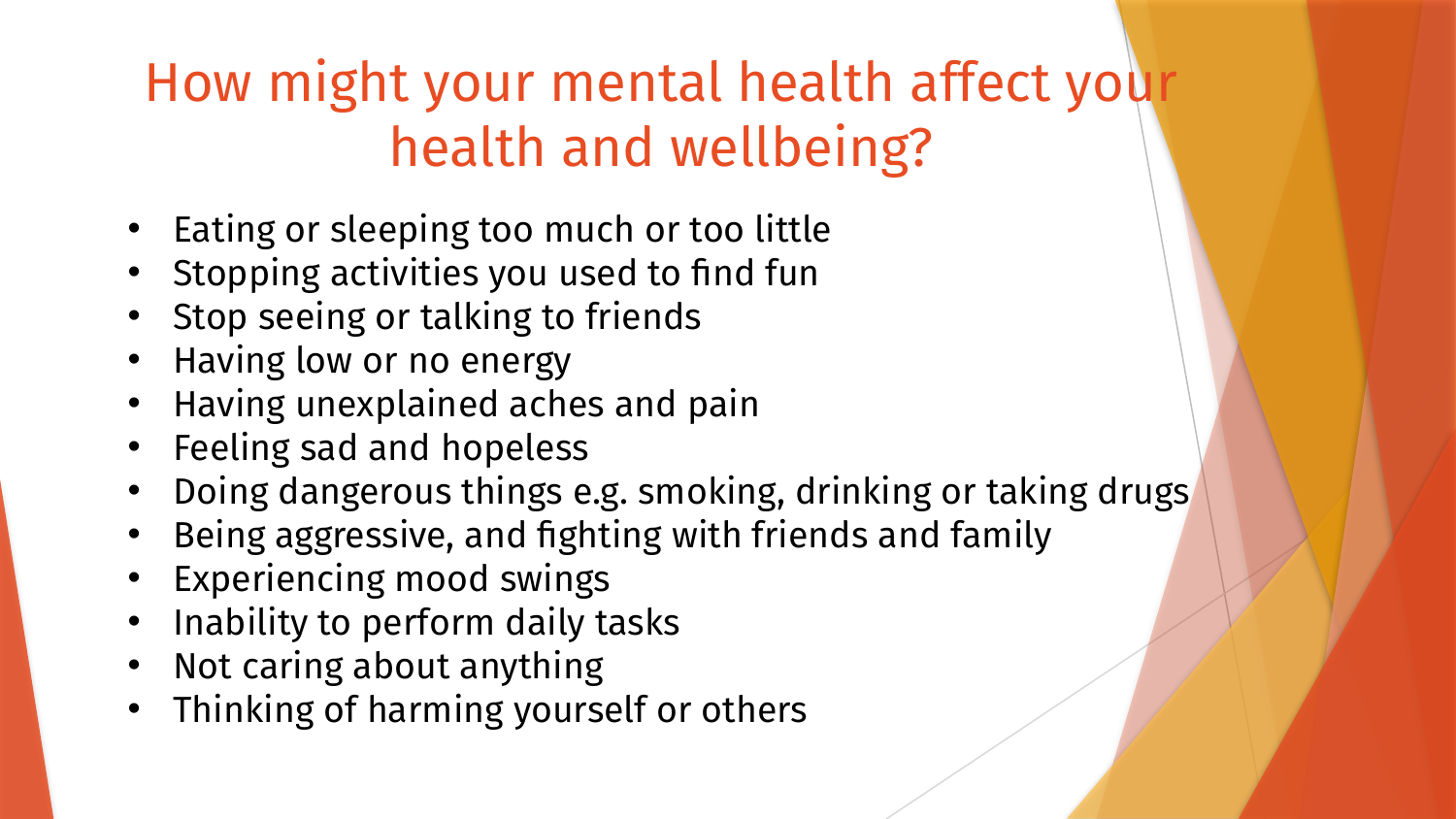

# How might your mental health affect your health and wellbeing?
Eating or sleeping too much or too little
Stopping activities you used to find fun
Stop seeing or talking to friends
Having low or no energy
Having unexplained aches and pain
Feeling sad and hopeless
Doing dangerous things e.g. smoking, drinking or taking drugs
Being aggressive, and fighting with friends and family
Experiencing mood swings
Inability to perform daily tasks
Not caring about anything
Thinking of harming yourself or others